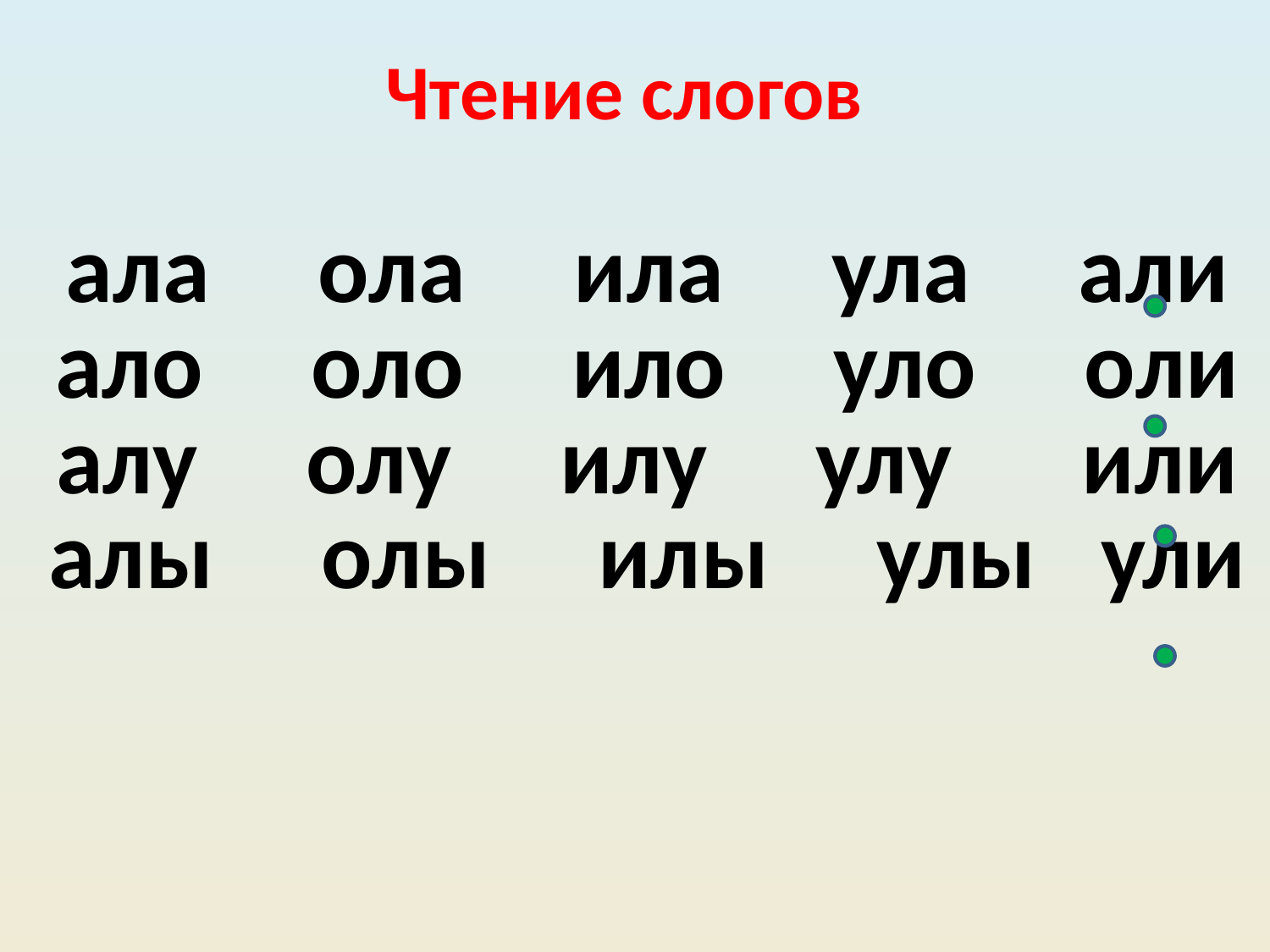

Чтение слогов
# ала     ола     ила     ула     али ало     оло     ило     уло     оли алу     олу     илу     улу      или алы     олы     илы     улы   ули